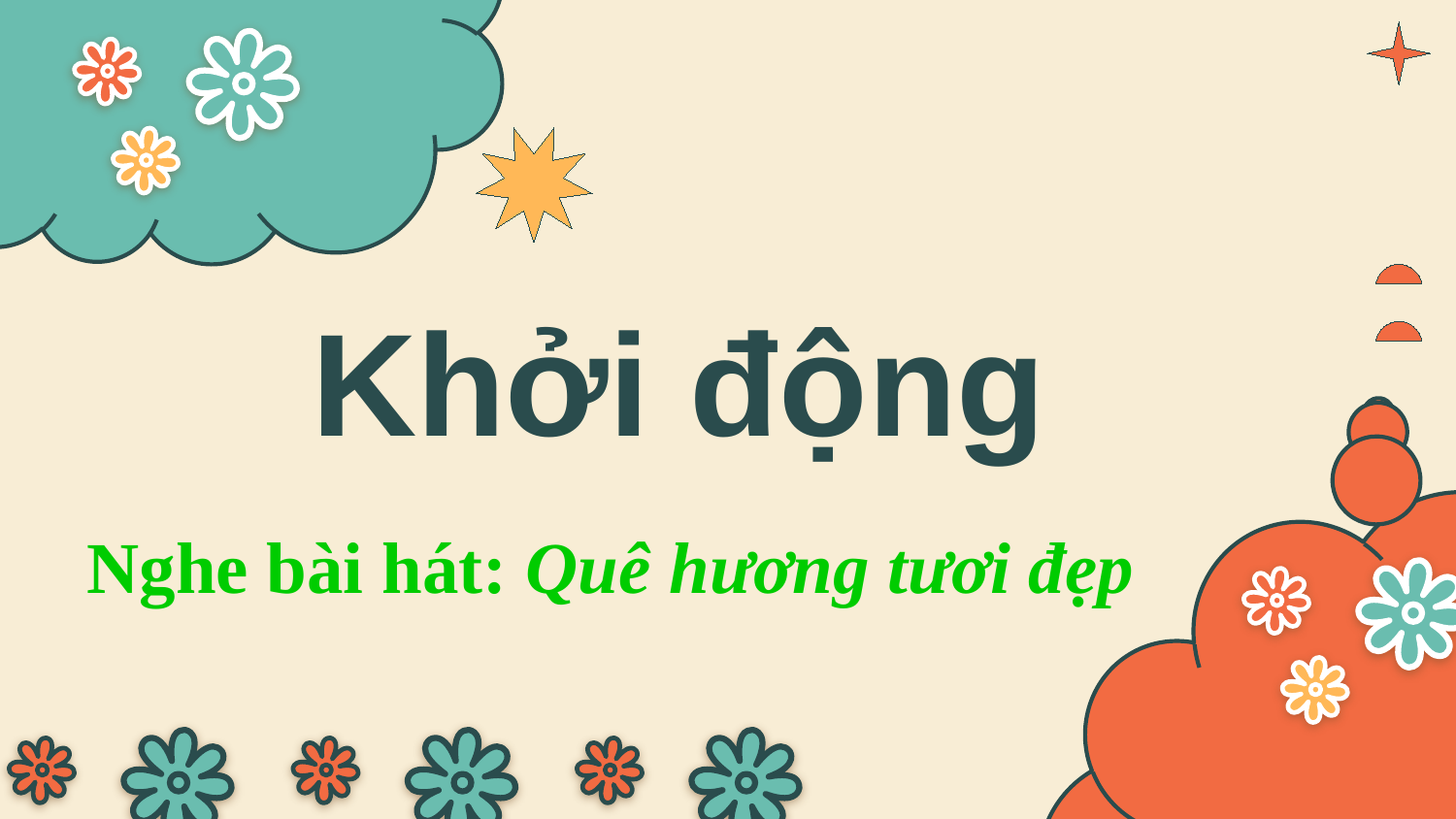

Khởi động
Nghe bài hát: Quê hương tươi đẹp